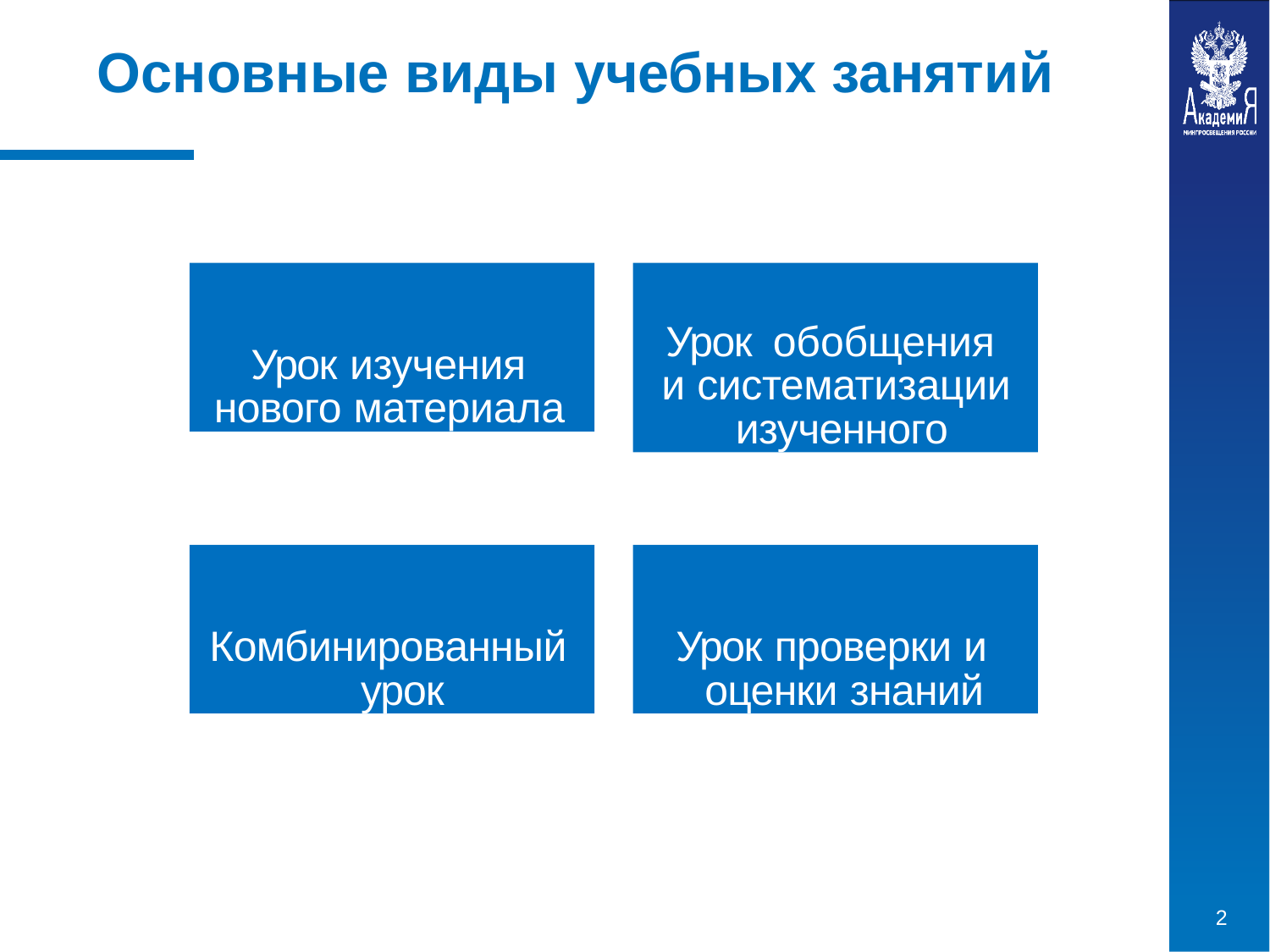

# Основные виды учебных занятий

Урок изучения  нового материала

Урок обобщения  и систематизации  изученного

Комбинированный  урок

Урок проверки и  оценки знаний
2